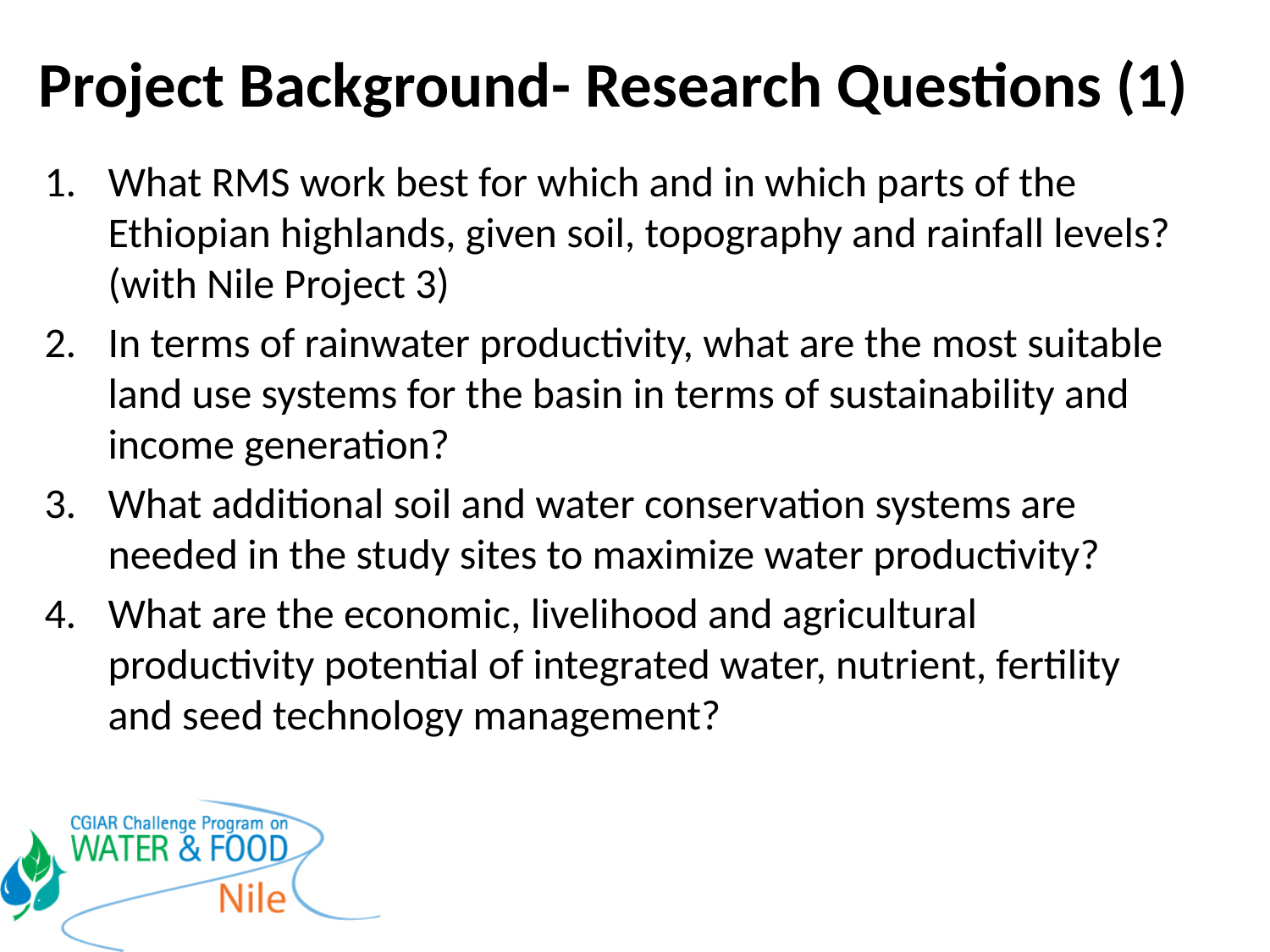

# Project Background- Research Questions (1)
What RMS work best for which and in which parts of the Ethiopian highlands, given soil, topography and rainfall levels? (with Nile Project 3)
In terms of rainwater productivity, what are the most suitable land use systems for the basin in terms of sustainability and income generation?
What additional soil and water conservation systems are needed in the study sites to maximize water productivity?
What are the economic, livelihood and agricultural productivity potential of integrated water, nutrient, fertility and seed technology management?